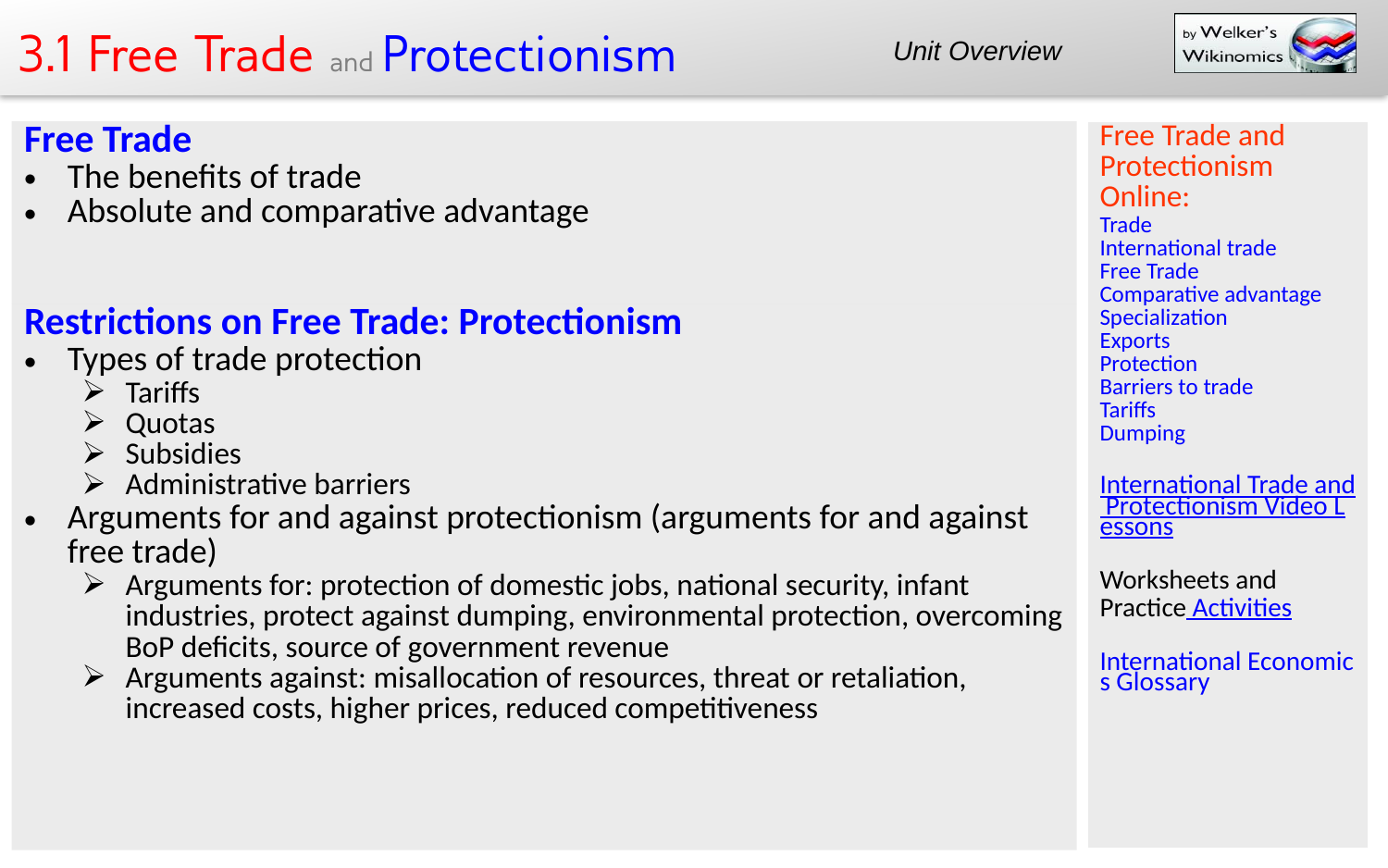

Unit Overview
| Free Trade The benefits of trade Absolute and comparative advantage |
| --- |
| Restrictions on Free Trade: Protectionism Types of trade protection Tariffs Quotas Subsidies Administrative barriers Arguments for and against protectionism (arguments for and against free trade) Arguments for: protection of domestic jobs, national security, infant industries, protect against dumping, environmental protection, overcoming BoP deficits, source of government revenue Arguments against: misallocation of resources, threat or retaliation, increased costs, higher prices, reduced competitiveness |
| Free Trade and Protectionism Online: Trade International trade Free Trade Comparative advantage Specialization Exports Protection Barriers to trade Tariffs Dumping International Trade and Protectionism Video Lessons Worksheets and Practice Activities International Economics Glossary |
| --- |